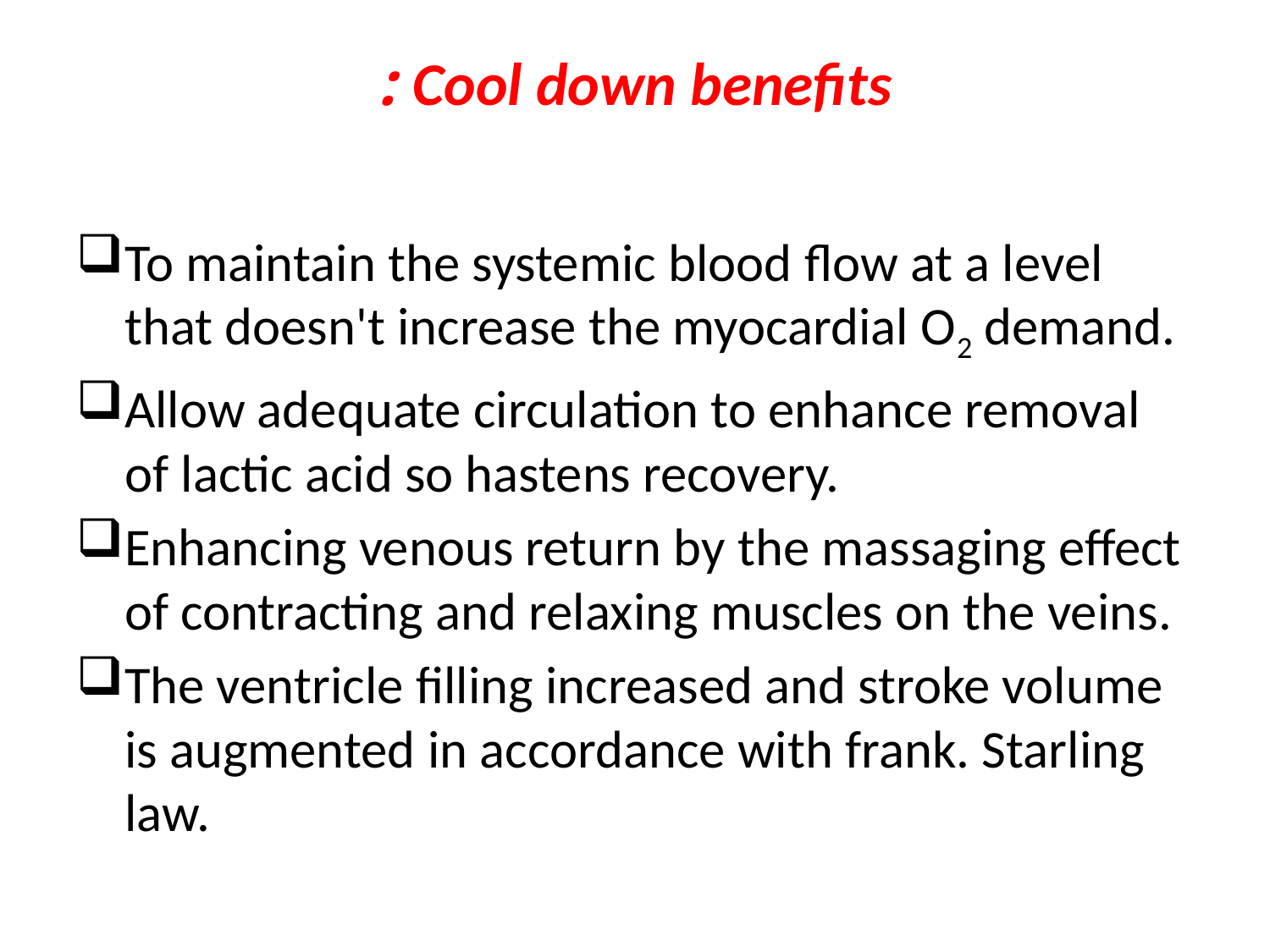

# Cool down benefits :
To maintain the systemic blood flow at a level that doesn't increase the myocardial O2 demand.
Allow adequate circulation to enhance removal of lactic acid so hastens recovery.
Enhancing venous return by the massaging effect of contracting and relaxing muscles on the veins.
The ventricle filling increased and stroke volume is augmented in accordance with frank. Starling law.